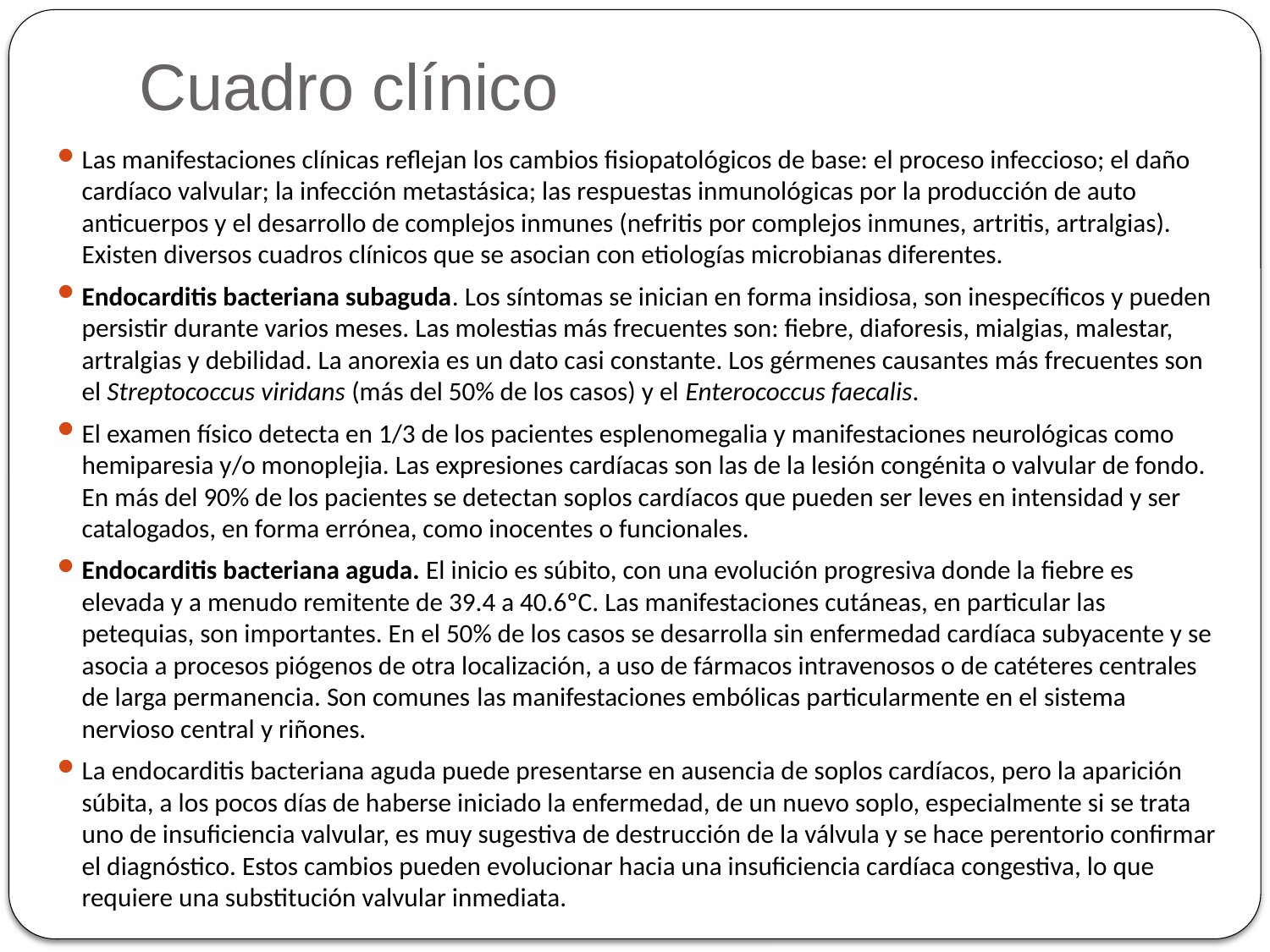

# Cuadro clínico
Las manifestaciones clínicas reflejan los cambios fisiopatológicos de base: el proceso infeccioso; el daño cardíaco valvular; la infección metastásica; las respuestas inmunológicas por la producción de auto anticuerpos y el desarrollo de complejos inmunes (nefritis por complejos inmunes, artritis, artralgias). Existen diversos cuadros clínicos que se asocian con etiologías microbianas diferentes.
Endocarditis bacteriana subaguda. Los síntomas se inician en forma insidiosa, son inespecíficos y pueden persistir durante varios meses. Las molestias más frecuentes son: fiebre, diaforesis, mialgias, malestar, artralgias y debilidad. La anorexia es un dato casi constante. Los gérmenes causantes más frecuentes son el Streptococcus viridans (más del 50% de los casos) y el Enterococcus faecalis.
El examen físico detecta en 1/3 de los pacientes esplenomegalia y manifestaciones neurológicas como hemiparesia y/o monoplejia. Las expresiones cardíacas son las de la lesión congénita o valvular de fondo. En más del 90% de los pacientes se detectan soplos cardíacos que pueden ser leves en intensidad y ser catalogados, en forma errónea, como inocentes o funcionales.
Endocarditis bacteriana aguda. El inicio es súbito, con una evolución progresiva donde la fiebre es elevada y a menudo remitente de 39.4 a 40.6ºC. Las manifestaciones cutáneas, en particular las petequias, son importantes. En el 50% de los casos se desarrolla sin enfermedad cardíaca subyacente y se asocia a procesos piógenos de otra localización, a uso de fármacos intravenosos o de catéteres centrales de larga permanencia. Son comunes las manifestaciones embólicas particularmente en el sistema nervioso central y riñones.
La endocarditis bacteriana aguda puede presentarse en ausencia de soplos cardíacos, pero la aparición súbita, a los pocos días de haberse iniciado la enfermedad, de un nuevo soplo, especialmente si se trata uno de insuficiencia valvular, es muy sugestiva de destrucción de la válvula y se hace perentorio confirmar el diagnóstico. Estos cambios pueden evolucionar hacia una insuficiencia cardíaca congestiva, lo que requiere una substitución valvular inmediata.